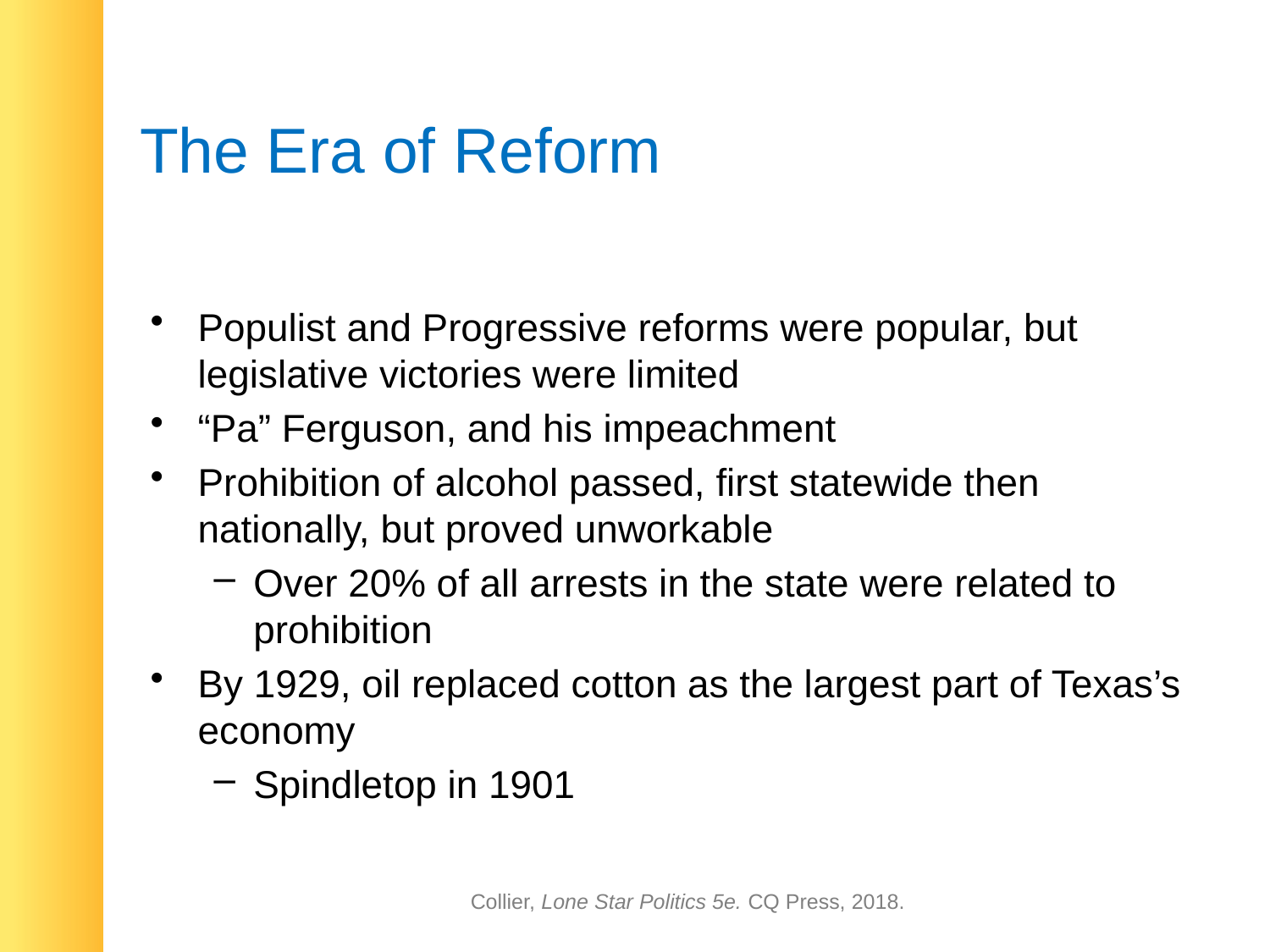

# The Era of Reform
Populist and Progressive reforms were popular, but legislative victories were limited
“Pa” Ferguson, and his impeachment
Prohibition of alcohol passed, first statewide then nationally, but proved unworkable
Over 20% of all arrests in the state were related to prohibition
By 1929, oil replaced cotton as the largest part of Texas’s economy
Spindletop in 1901
Collier, Lone Star Politics 5e. CQ Press, 2018.